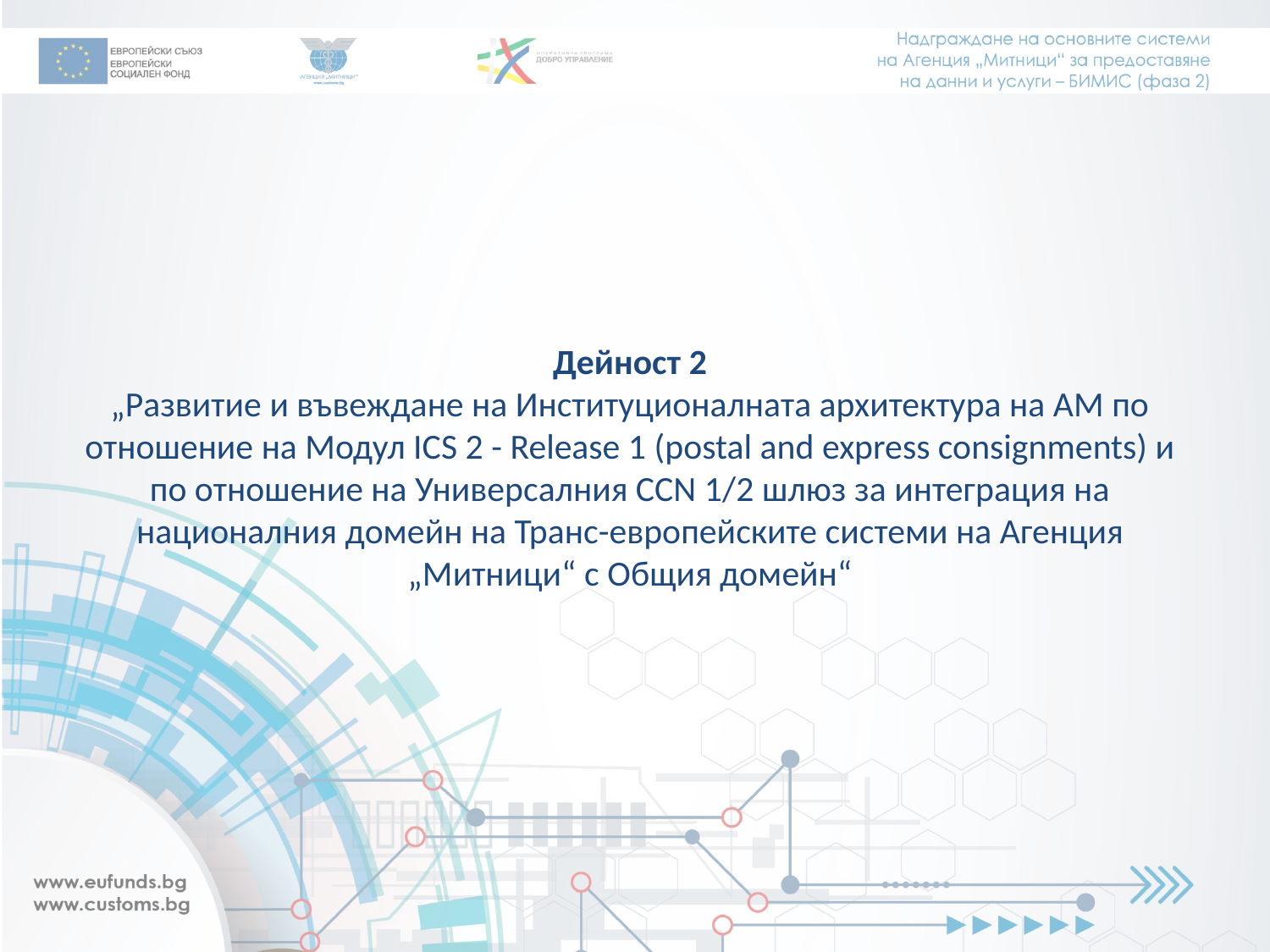

# Дейност 2 „Развитие и въвеждане на Институционалната архитектура на АМ по отношение на Модул ICS 2 - Release 1 (postal and express consignments) и по отношение на Универсалния CCN 1/2 шлюз за интеграция на националния домейн на Транс-европейските системи на Агенция „Митници“ с Общия домейн“